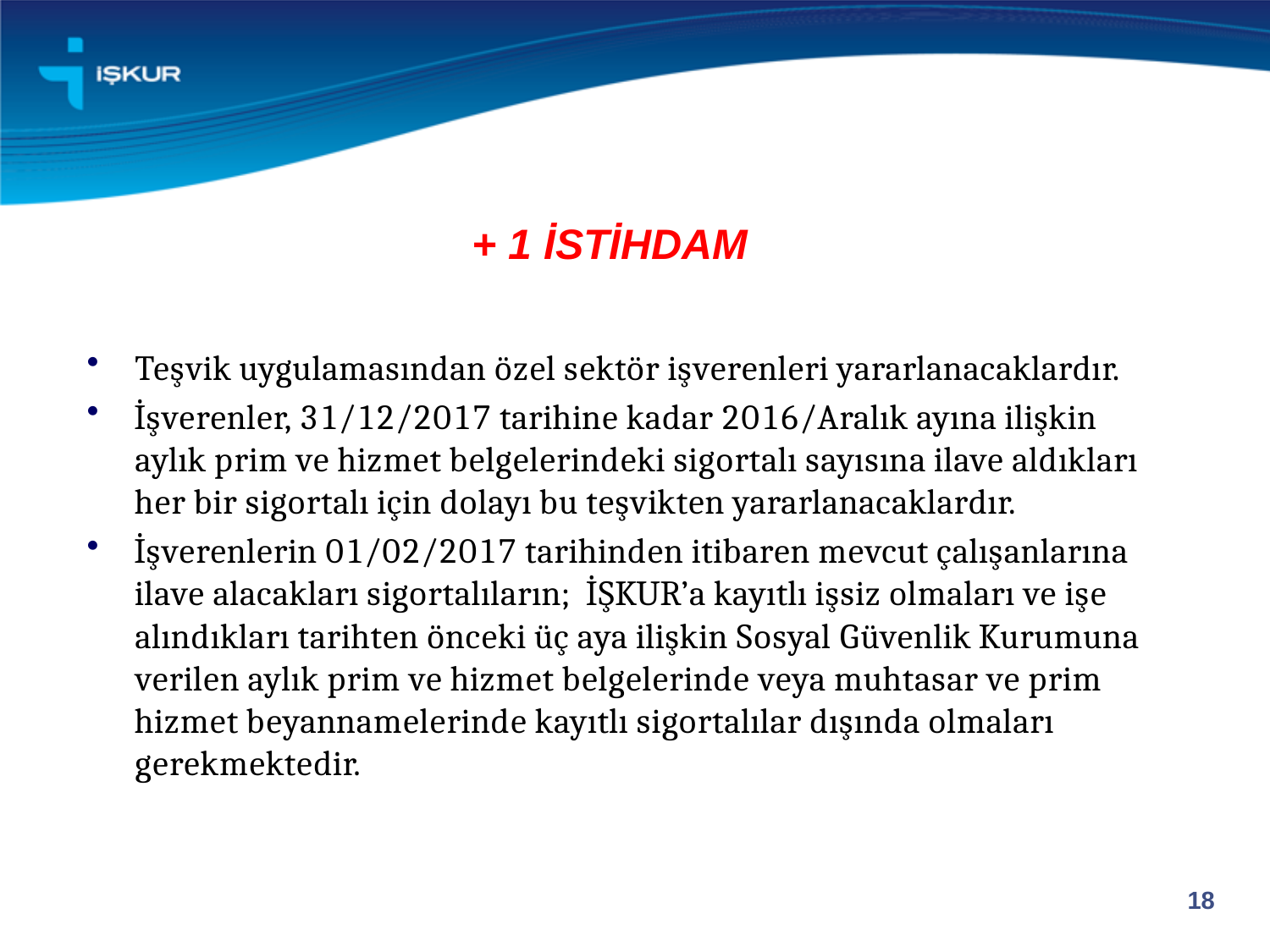

# + 1 İSTİHDAM
Teşvik uygulamasından özel sektör işverenleri yararlanacaklardır.
İşverenler, 31/12/2017 tarihine kadar 2016/Aralık ayına ilişkin aylık prim ve hizmet belgelerindeki sigortalı sayısına ilave aldıkları her bir sigortalı için dolayı bu teşvikten yararlanacaklardır.
İşverenlerin 01/02/2017 tarihinden itibaren mevcut çalışanlarına ilave alacakları sigortalıların;  İŞKUR’a kayıtlı işsiz olmaları ve işe alındıkları tarihten önceki üç aya ilişkin Sosyal Güvenlik Kurumuna verilen aylık prim ve hizmet belgelerinde veya muhtasar ve prim hizmet beyannamelerinde kayıtlı sigortalılar dışında olmaları gerekmektedir.

18